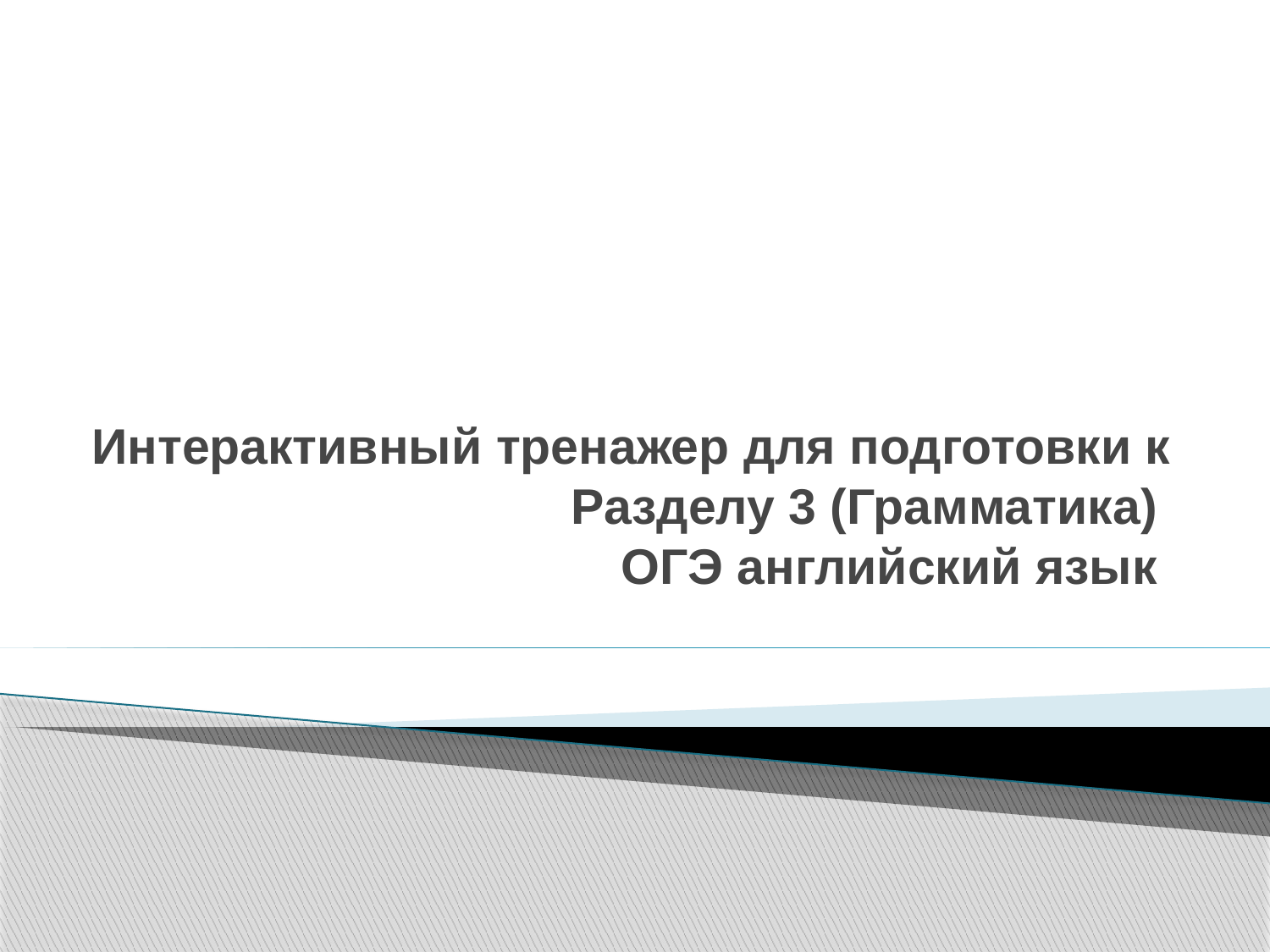

# Интерактивный тренажер для подготовки к Разделу 3 (Грамматика) ОГЭ английский язык